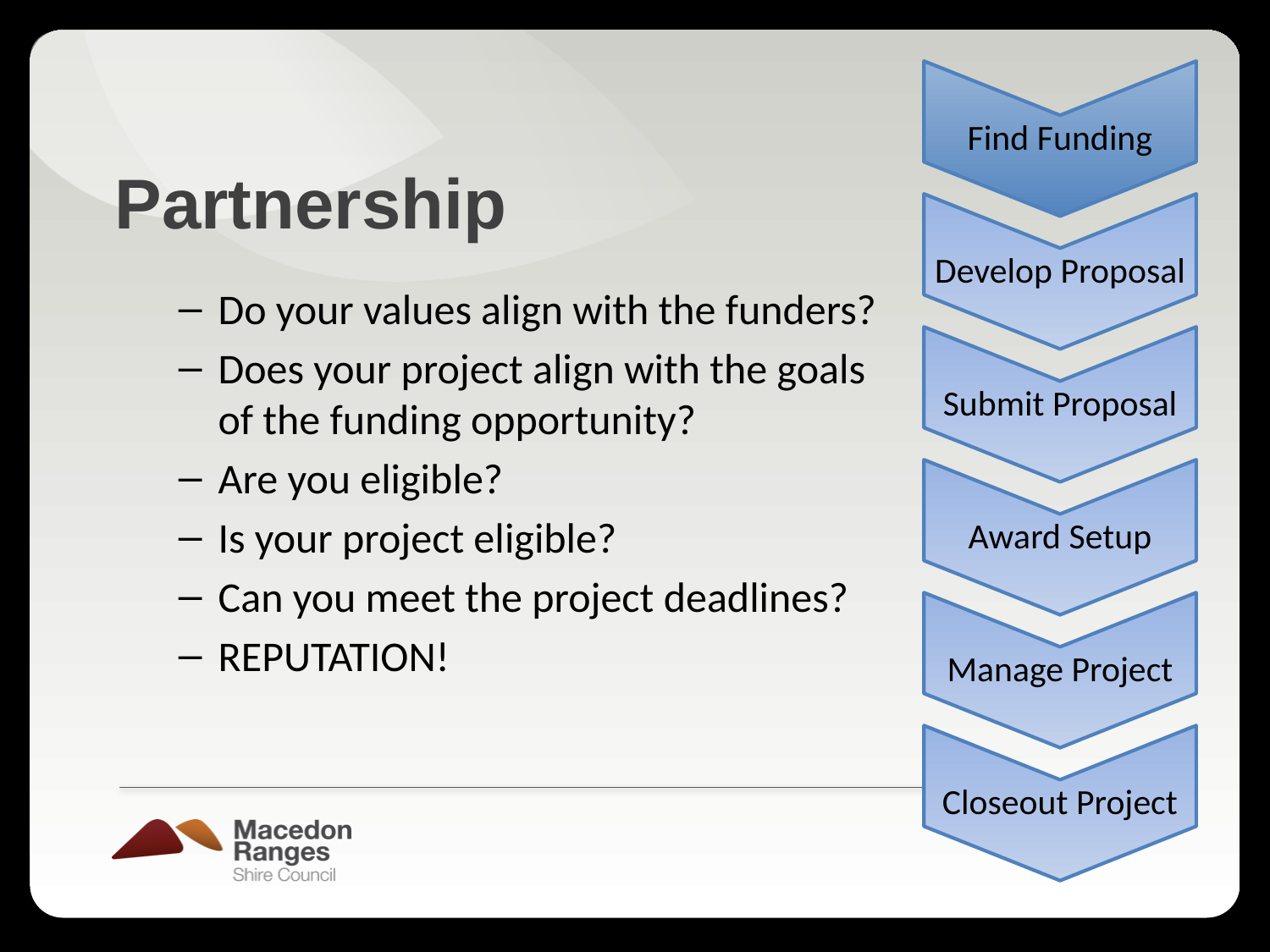

Find Funding
Develop Proposal
Submit Proposal
Award Setup
Manage Project
Closeout Project
# Partnership
Do your values align with the funders?
Does your project align with the goals of the funding opportunity?
Are you eligible?
Is your project eligible?
Can you meet the project deadlines?
REPUTATION!